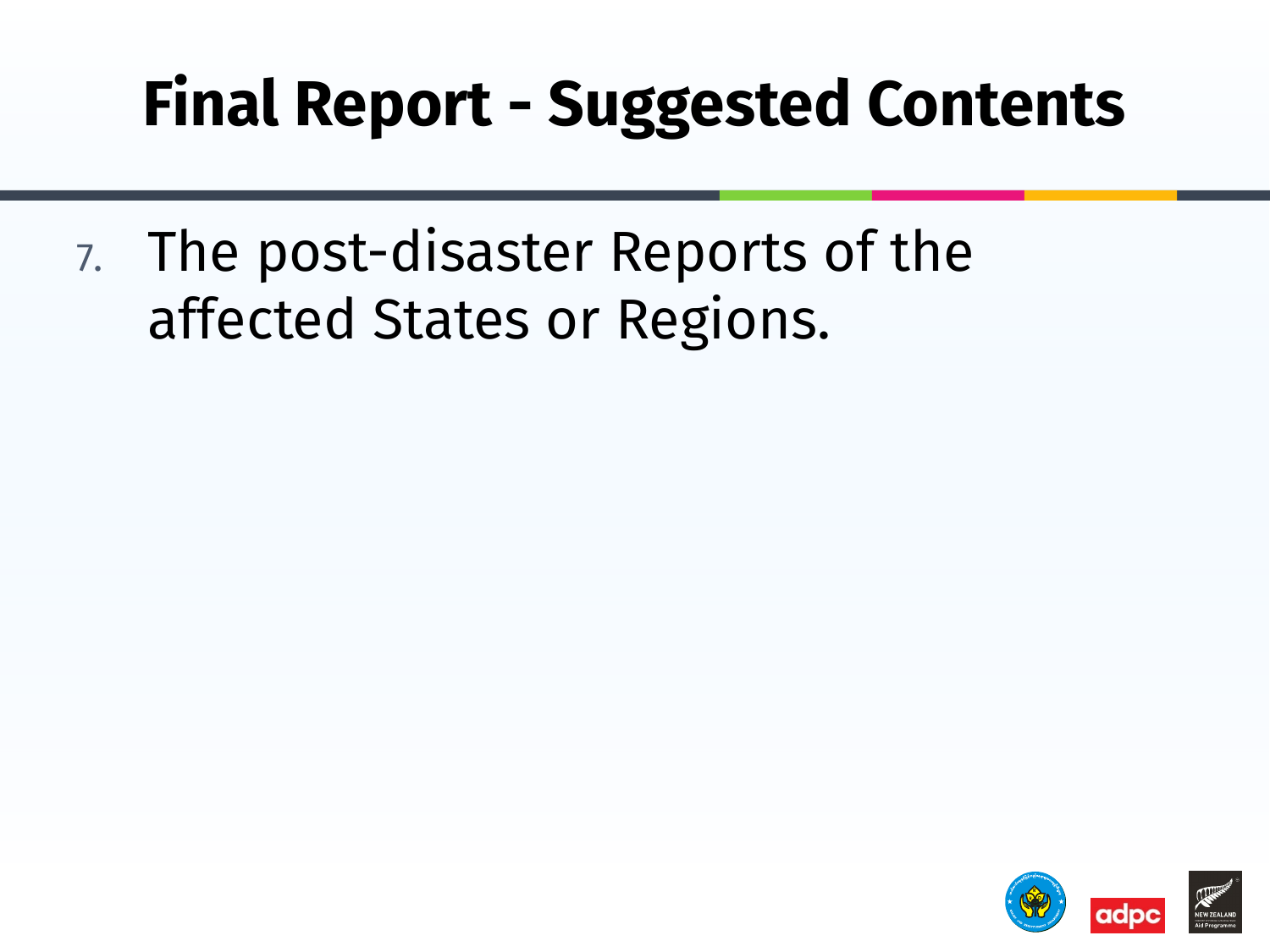

# Final Report - Suggested Contents
The post-disaster Reports of the affected States or Regions.